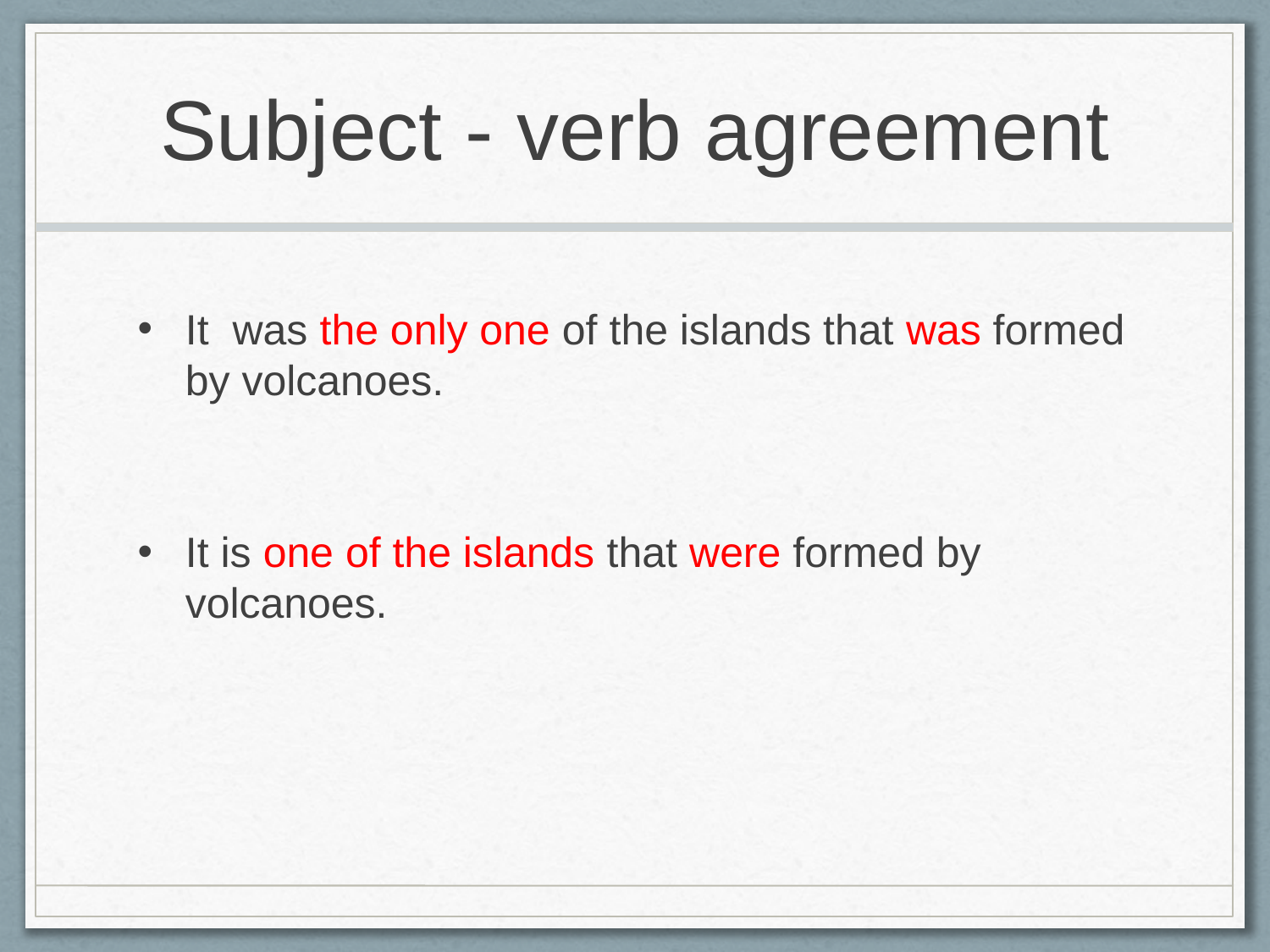

# Subject - verb agreement
It  was the only one of the islands that was formed by volcanoes.

It is one of the islands that were formed by volcanoes.